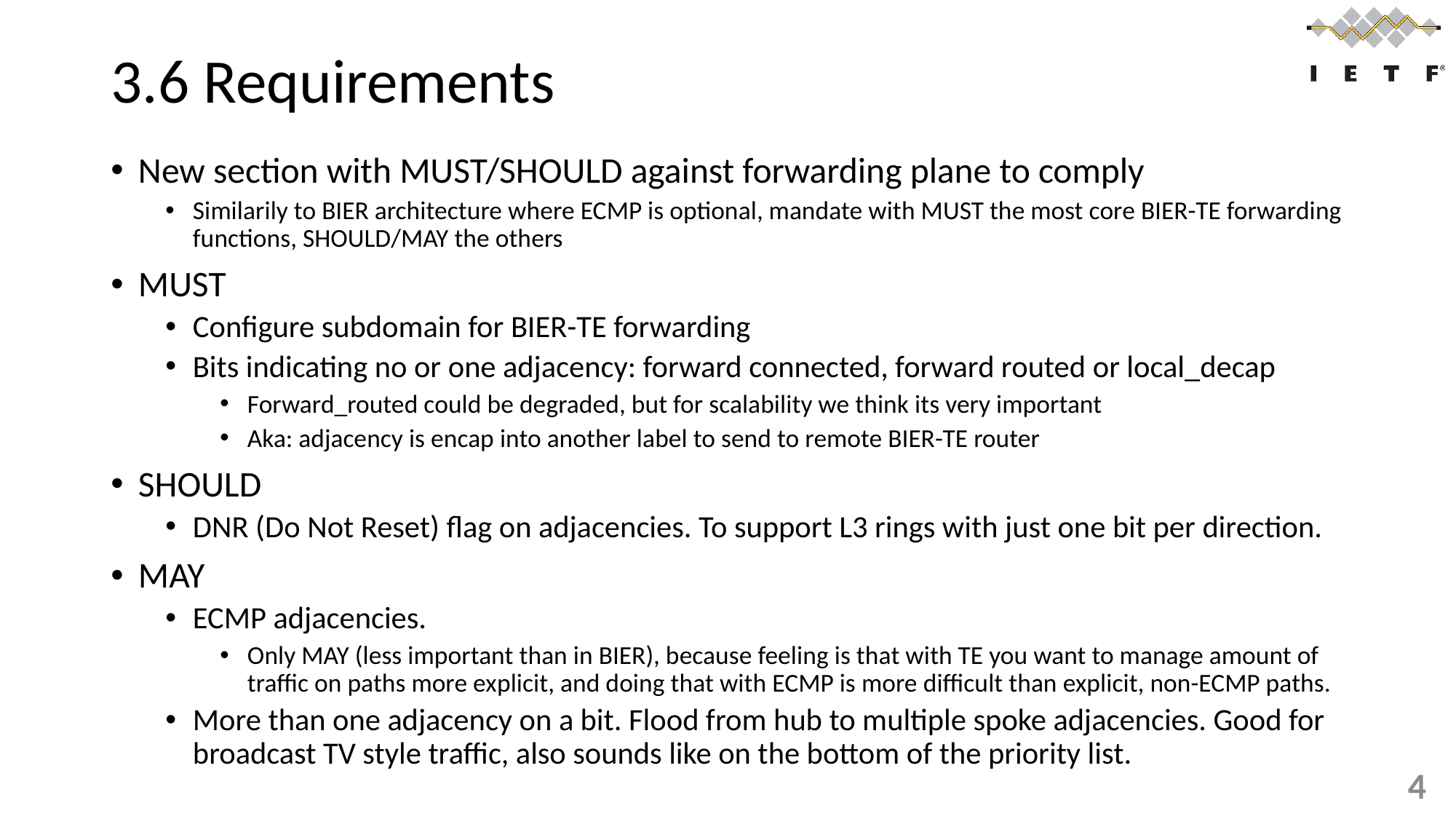

# 3.6 Requirements
New section with MUST/SHOULD against forwarding plane to comply
Similarily to BIER architecture where ECMP is optional, mandate with MUST the most core BIER-TE forwarding functions, SHOULD/MAY the others
MUST
Configure subdomain for BIER-TE forwarding
Bits indicating no or one adjacency: forward connected, forward routed or local_decap
Forward_routed could be degraded, but for scalability we think its very important
Aka: adjacency is encap into another label to send to remote BIER-TE router
SHOULD
DNR (Do Not Reset) flag on adjacencies. To support L3 rings with just one bit per direction.
MAY
ECMP adjacencies.
Only MAY (less important than in BIER), because feeling is that with TE you want to manage amount of traffic on paths more explicit, and doing that with ECMP is more difficult than explicit, non-ECMP paths.
More than one adjacency on a bit. Flood from hub to multiple spoke adjacencies. Good for broadcast TV style traffic, also sounds like on the bottom of the priority list.
4